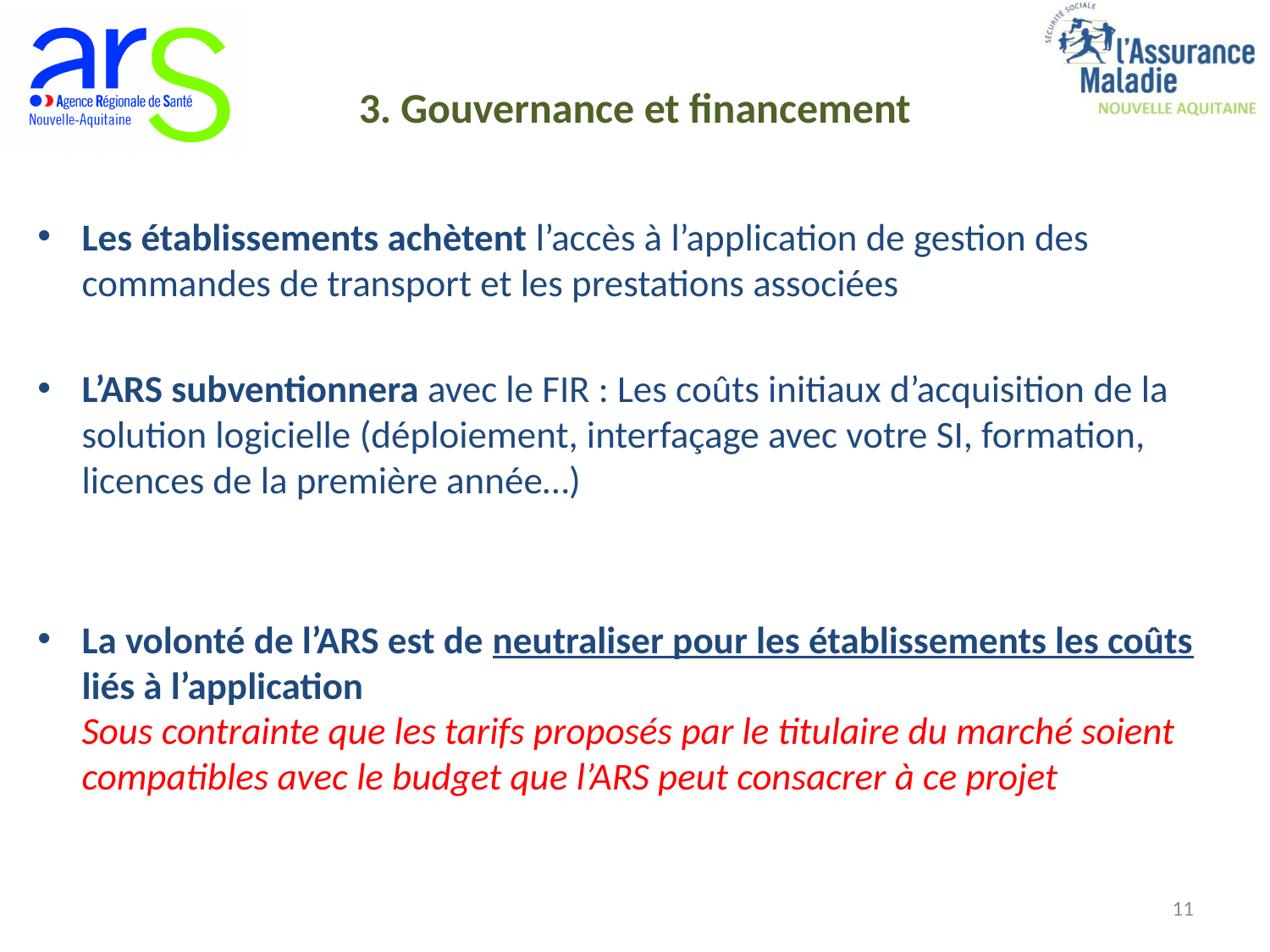

# 3. Gouvernance et financement
Les établissements achètent l’accès à l’application de gestion des commandes de transport et les prestations associées

L’ARS subventionnera avec le FIR : Les coûts initiaux d’acquisition de la solution logicielle (déploiement, interfaçage avec votre SI, formation, licences de la première année…)

La volonté de l’ARS est de neutraliser pour les établissements les coûts liés à l’application
Sous contrainte que les tarifs proposés par le titulaire du marché soient compatibles avec le budget que l’ARS peut consacrer à ce projet
11